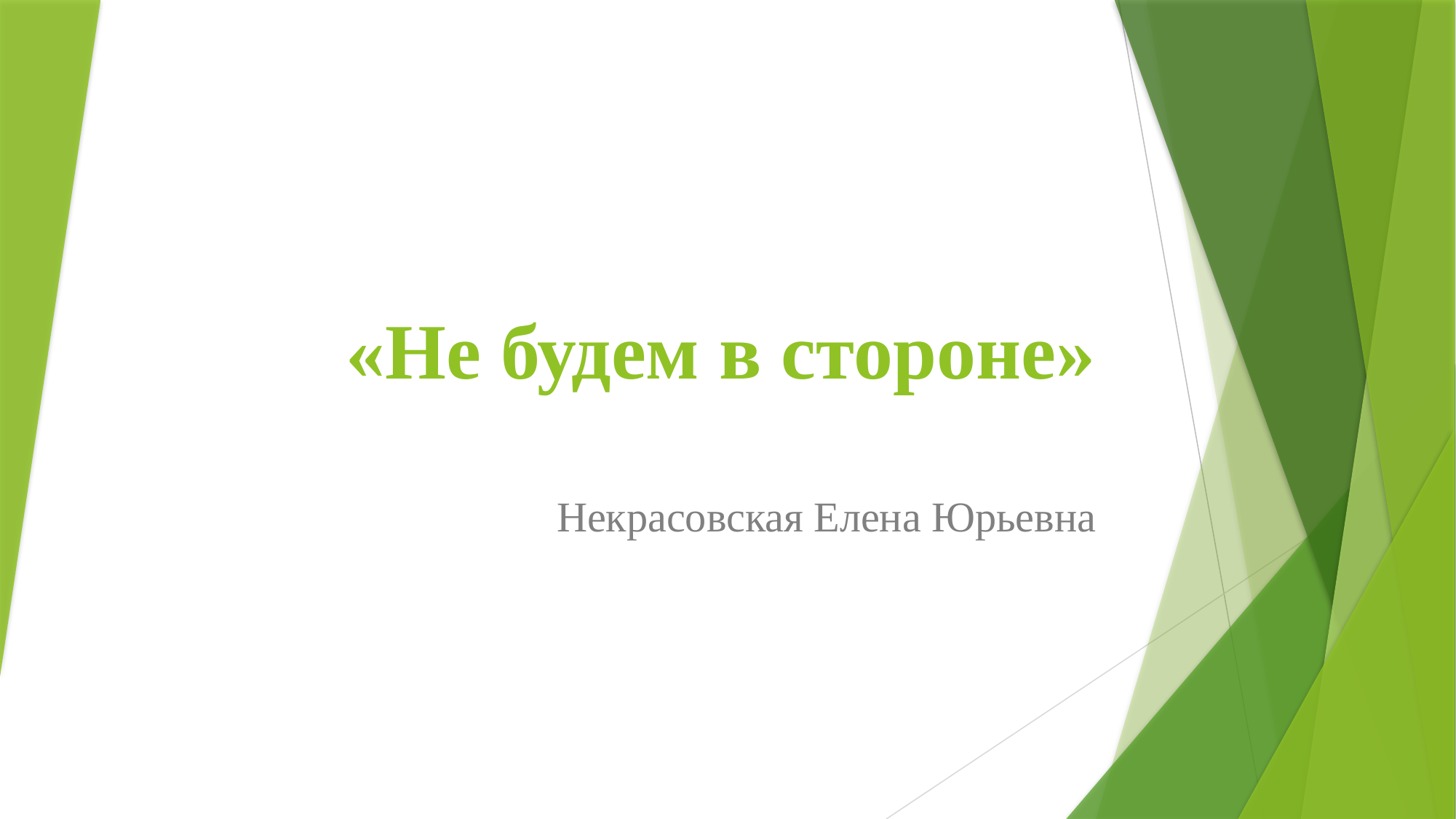

# «Не будем в стороне»
Некрасовская Елена Юрьевна